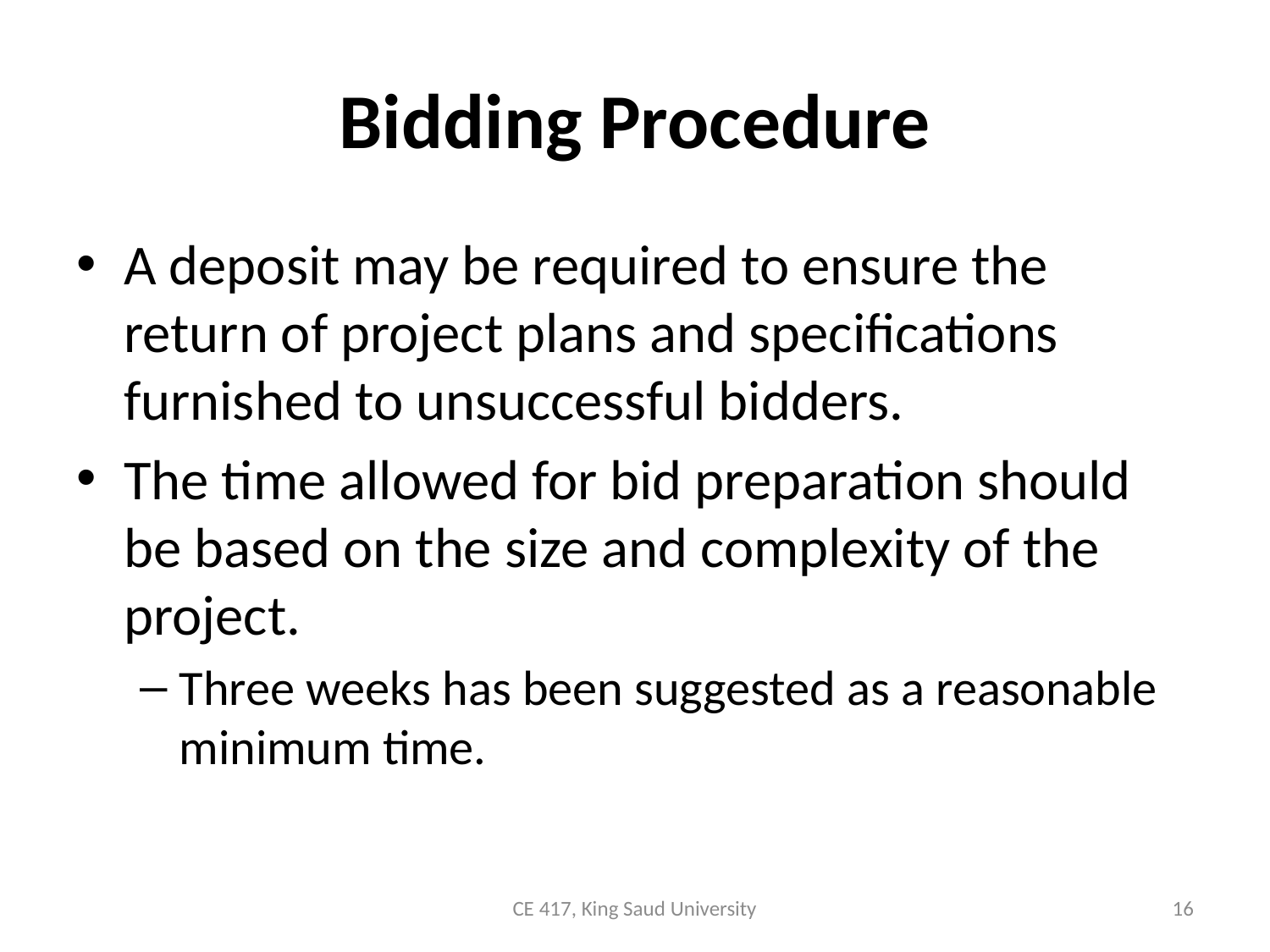

# Bidding Procedure
A deposit may be required to ensure the return of project plans and specifications furnished to unsuccessful bidders.
The time allowed for bid preparation should be based on the size and complexity of the project.
Three weeks has been suggested as a reasonable minimum time.
CE 417, King Saud University
16